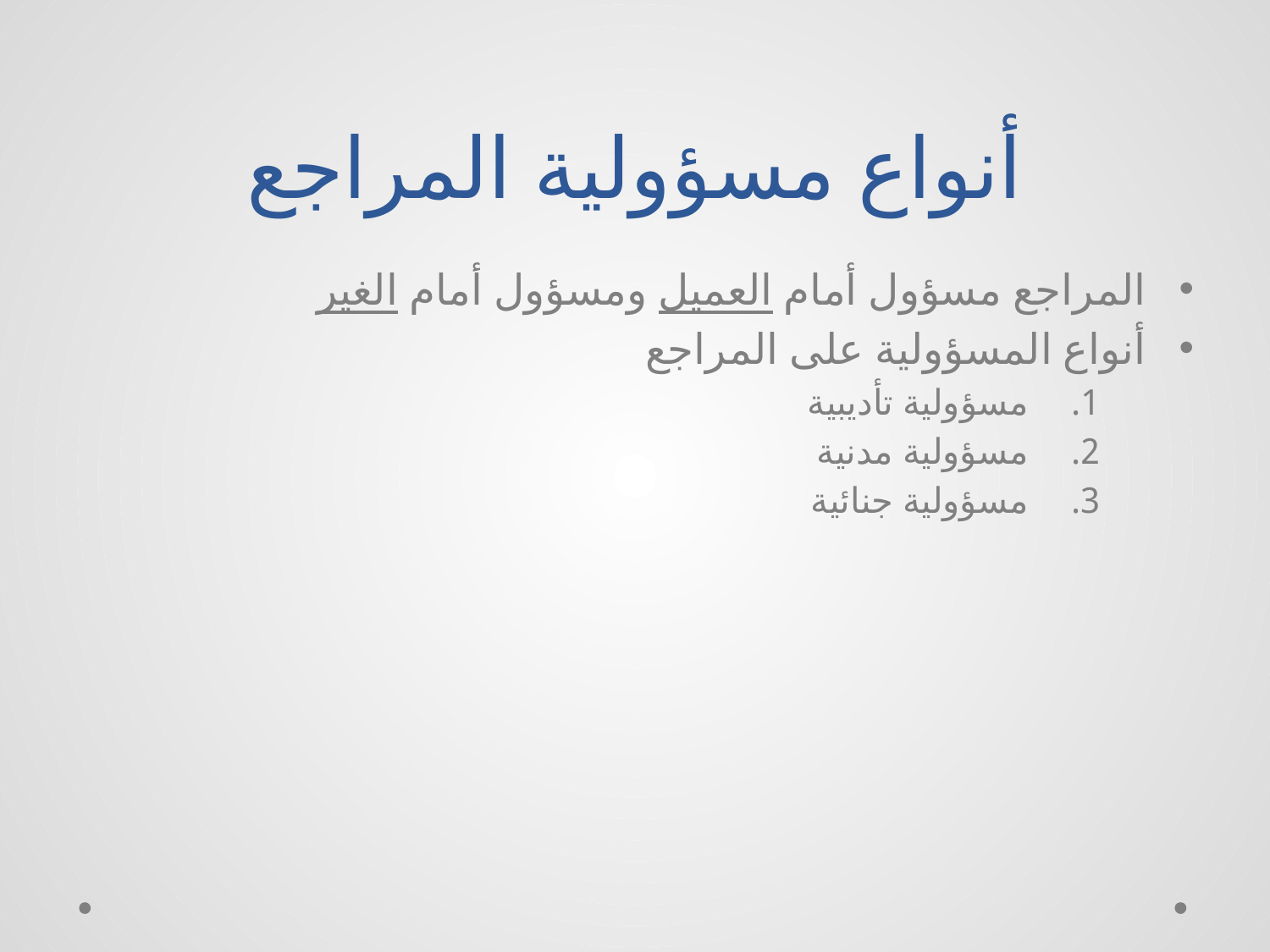

# أنواع مسؤولية المراجع
المراجع مسؤول أمام العميل ومسؤول أمام الغير
أنواع المسؤولية على المراجع
مسؤولية تأديبية
مسؤولية مدنية
مسؤولية جنائية